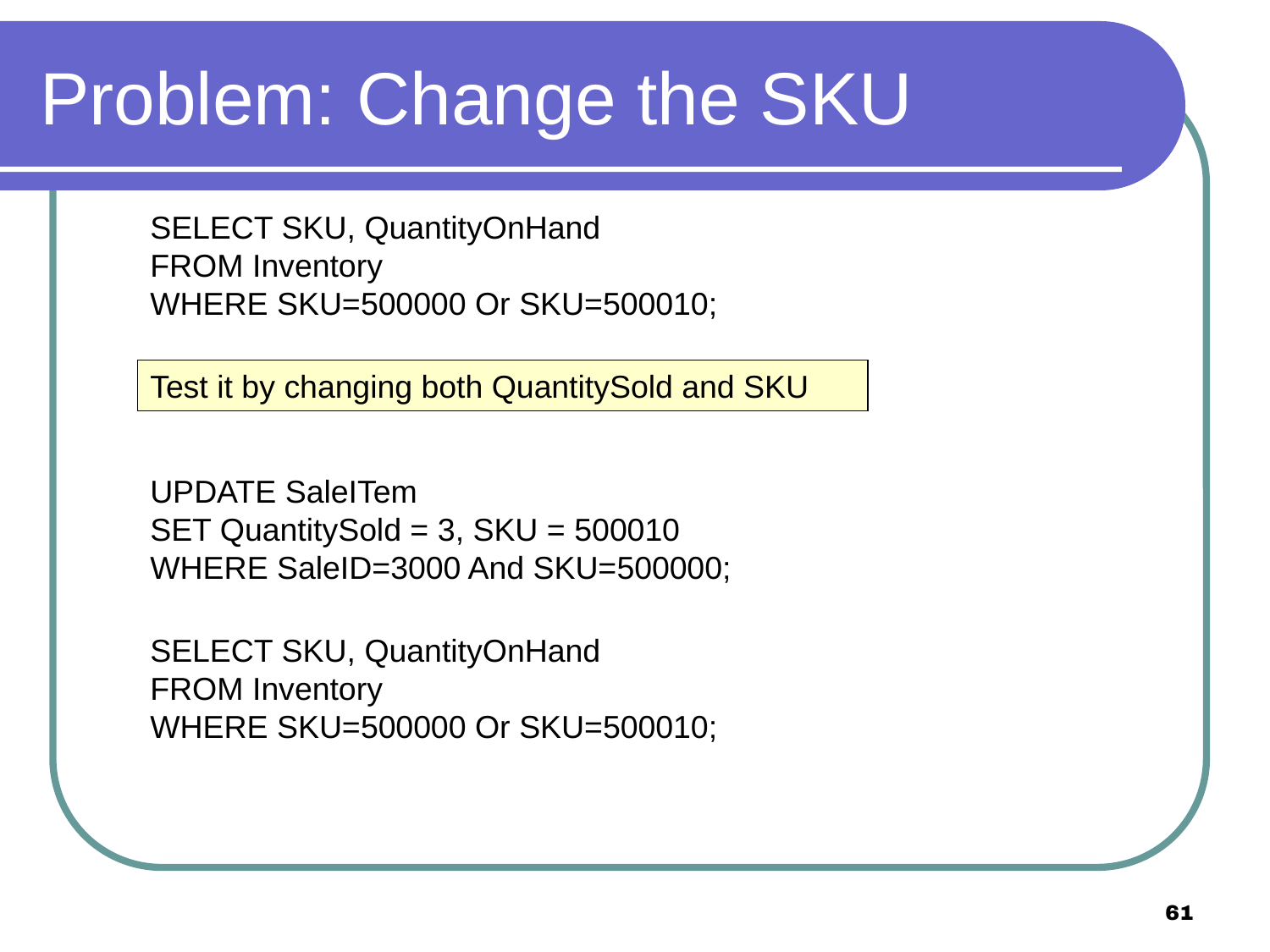

# Problem: Change the SKU
SELECT SKU, QuantityOnHand
FROM Inventory
WHERE SKU=500000 Or SKU=500010;
Test it by changing both QuantitySold and SKU
UPDATE SaleITem
SET QuantitySold = 3, SKU = 500010
WHERE SaleID=3000 And SKU=500000;
SELECT SKU, QuantityOnHand
FROM Inventory
WHERE SKU=500000 Or SKU=500010;
61